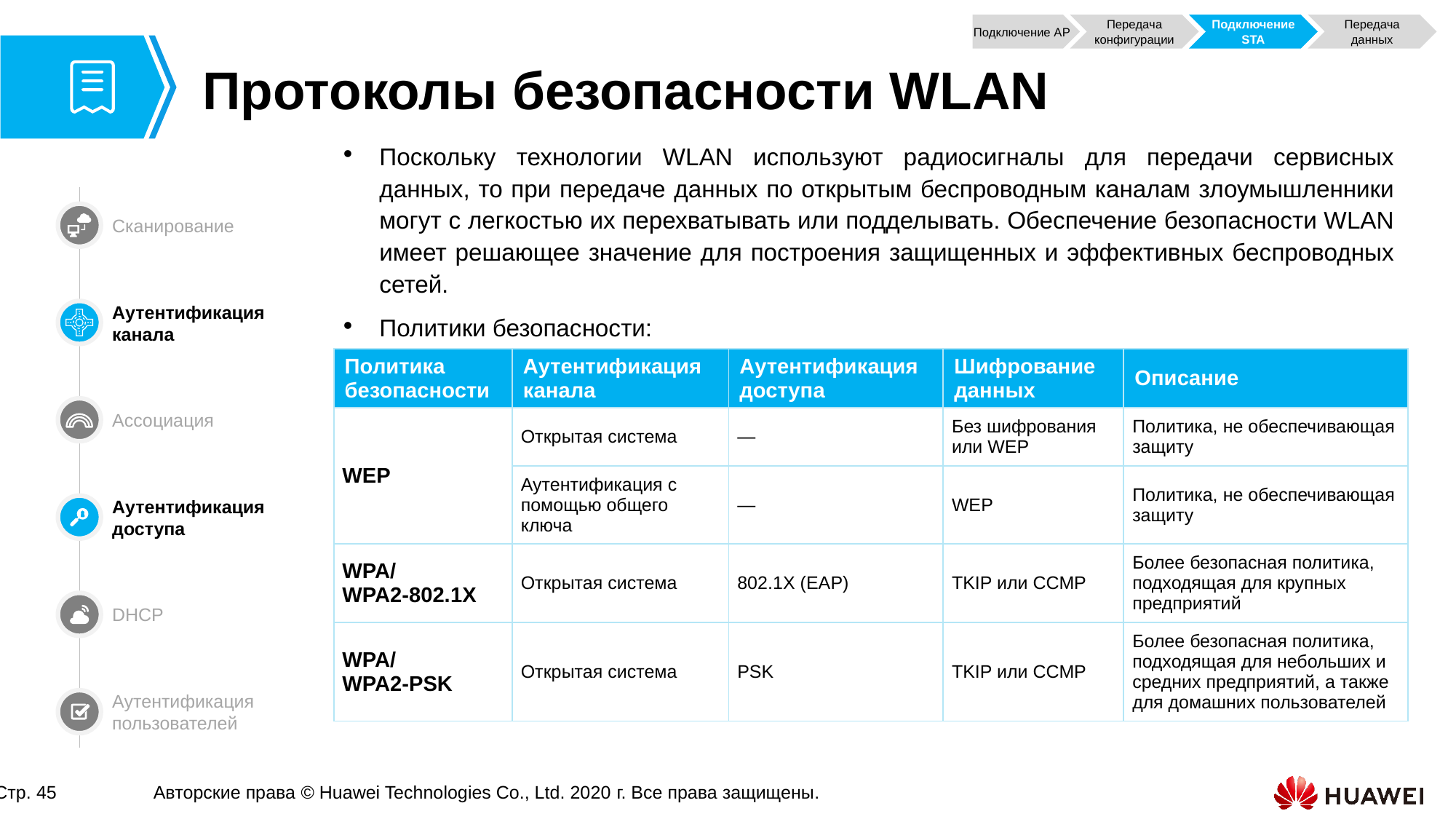

Подключение AP
Передача конфигурации
Подключение STA
Передача данных
# Протоколы безопасности WLAN
Поскольку технологии WLAN используют радиосигналы для передачи сервисных данных, то при передаче данных по открытым беспроводным каналам злоумышленники могут с легкостью их перехватывать или подделывать. Обеспечение безопасности WLAN имеет решающее значение для построения защищенных и эффективных беспроводных сетей.
Политики безопасности:
Сканирование

Аутентификация
канала

| Политика безопасности | Аутентификация канала | Аутентификация доступа | Шифрование данных | Описание |
| --- | --- | --- | --- | --- |
| WEP | Открытая система | — | Без шифрования или WEP | Политика, не обеспечивающая защиту |
|  | Аутентификация с помощью общего ключа | — | WEP | Политика, не обеспечивающая защиту |
| WPA/ WPA2-802.1X | Открытая система | 802.1X (EAP) | TKIP или CCMP | Более безопасная политика, подходящая для крупных предприятий |
| WPA/ WPA2-PSK | Открытая система | PSK | TKIP или CCMP | Более безопасная политика, подходящая для небольших и средних предприятий, а также для домашних пользователей |
Ассоциация

Аутентификация
доступа

DHCP

Аутентификация
пользователей